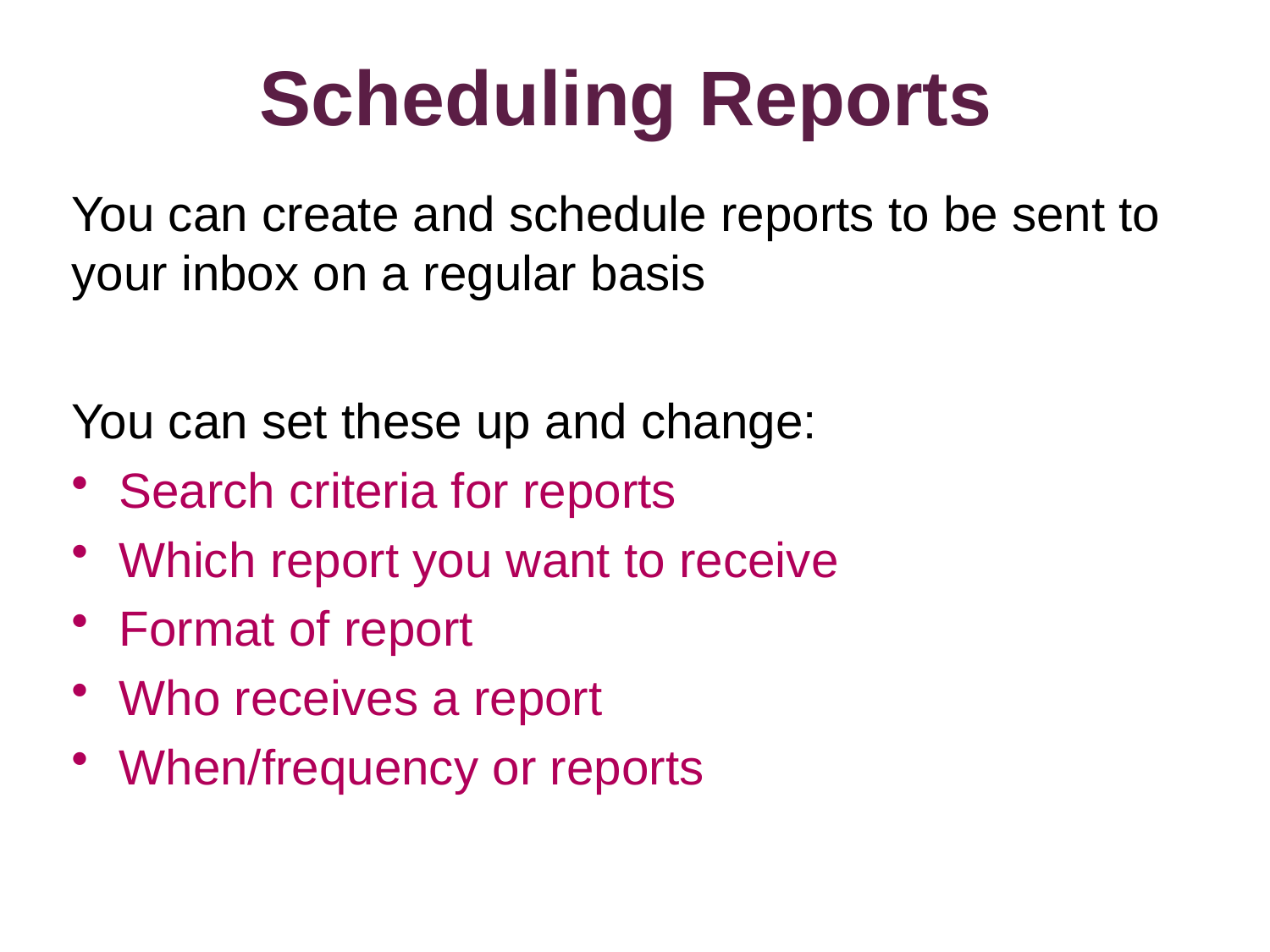

# Scheduling Reports
You can create and schedule reports to be sent to your inbox on a regular basis

You can set these up and change:
Search criteria for reports
Which report you want to receive
Format of report
Who receives a report
When/frequency or reports